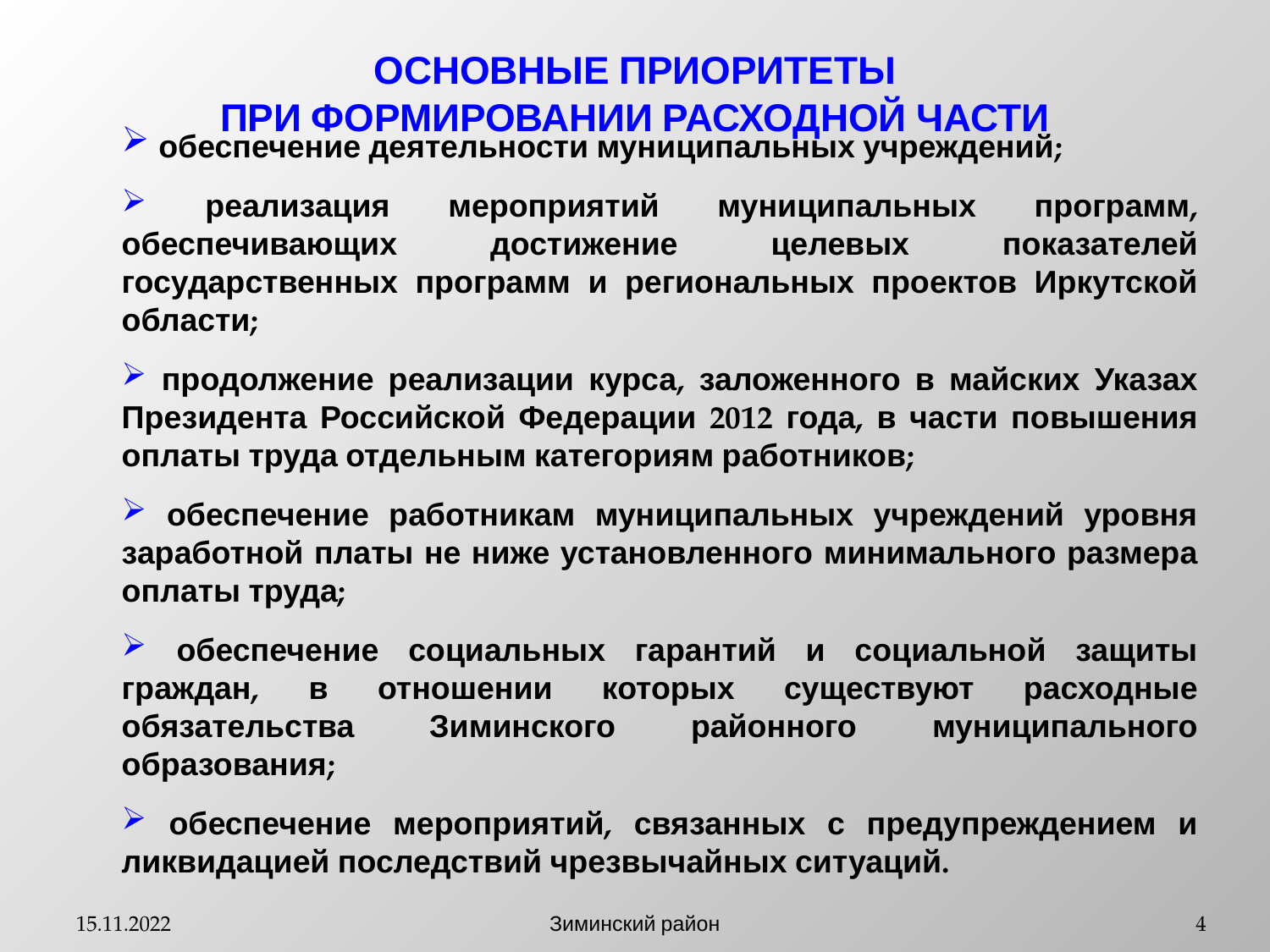

ОСНОВНЫЕ ПРИОРИТЕТЫ
ПРИ ФОРМИРОВАНИИ РАСХОДНОЙ ЧАСТИ

 обеспечение деятельности муниципальных учреждений;
 реализация мероприятий муниципальных программ, обеспечивающих достижение целевых показателей государственных программ и региональных проектов Иркутской области;
 продолжение реализации курса, заложенного в майских Указах Президента Российской Федерации 2012 года, в части повышения оплаты труда отдельным категориям работников;
 обеспечение работникам муниципальных учреждений уровня заработной платы не ниже установленного минимального размера оплаты труда;
 обеспечение социальных гарантий и социальной защиты граждан, в отношении которых существуют расходные обязательства Зиминского районного муниципального образования;
 обеспечение мероприятий, связанных с предупреждением и ликвидацией последствий чрезвычайных ситуаций.
15.11.2022
Зиминский район
4